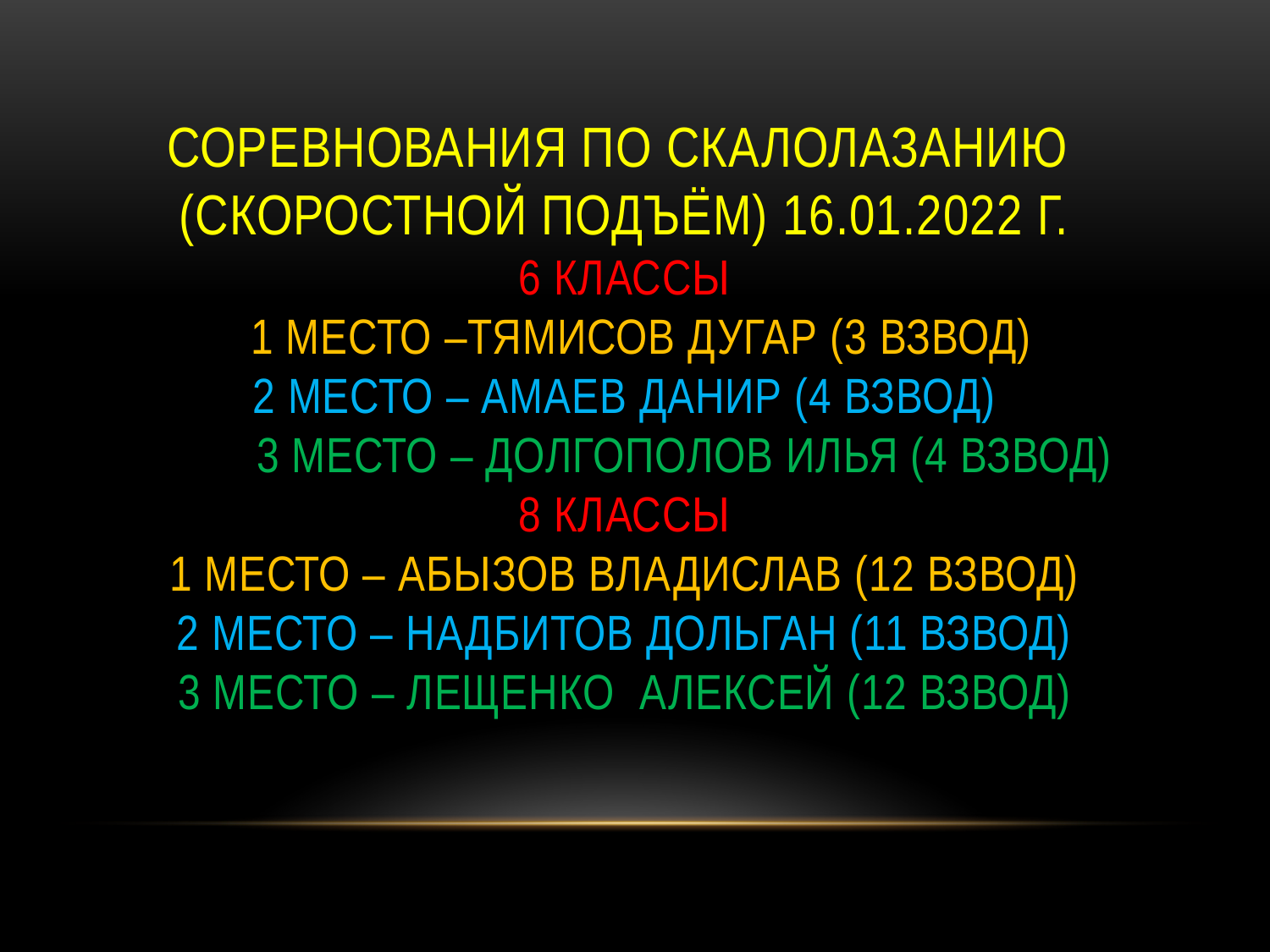

# Соревнования по скалолазанию (скоростной подъём) 16.01.2022 г. 6 классы 1 место –Тямисов Дугар (3 взвод) 2 место – Амаев Данир (4 взвод) 3 место – Долгополов Илья (4 взвод) 8 классы 1 место – Абызов Владислав (12 взвод) 2 место – Надбитов Дольган (11 взвод) 3 место – Лещенко  Алексей (12 взвод)